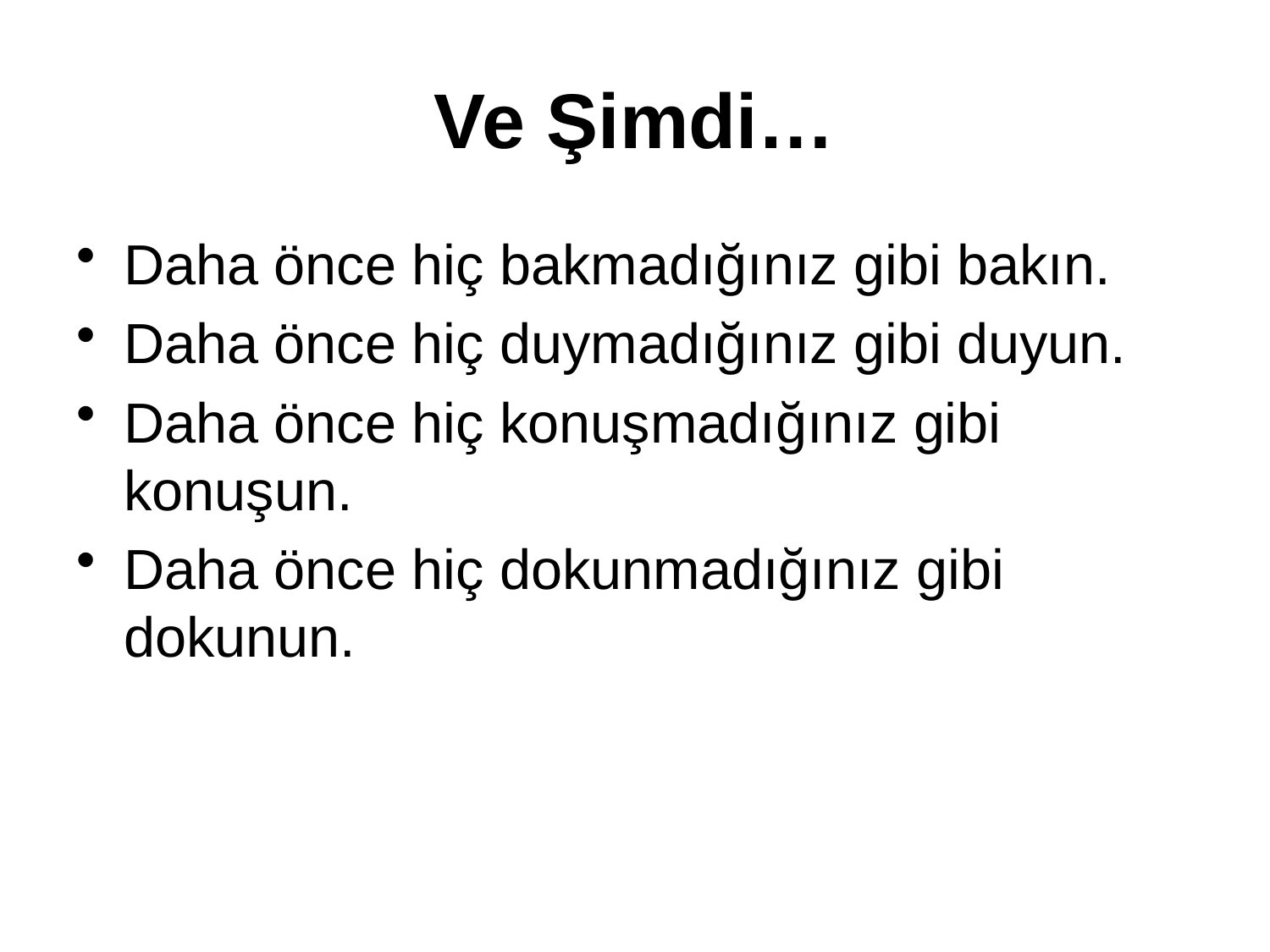

# Ve Şimdi…
Daha önce hiç bakmadığınız gibi bakın.
Daha önce hiç duymadığınız gibi duyun.
Daha önce hiç konuşmadığınız gibi konuşun.
Daha önce hiç dokunmadığınız gibi dokunun.